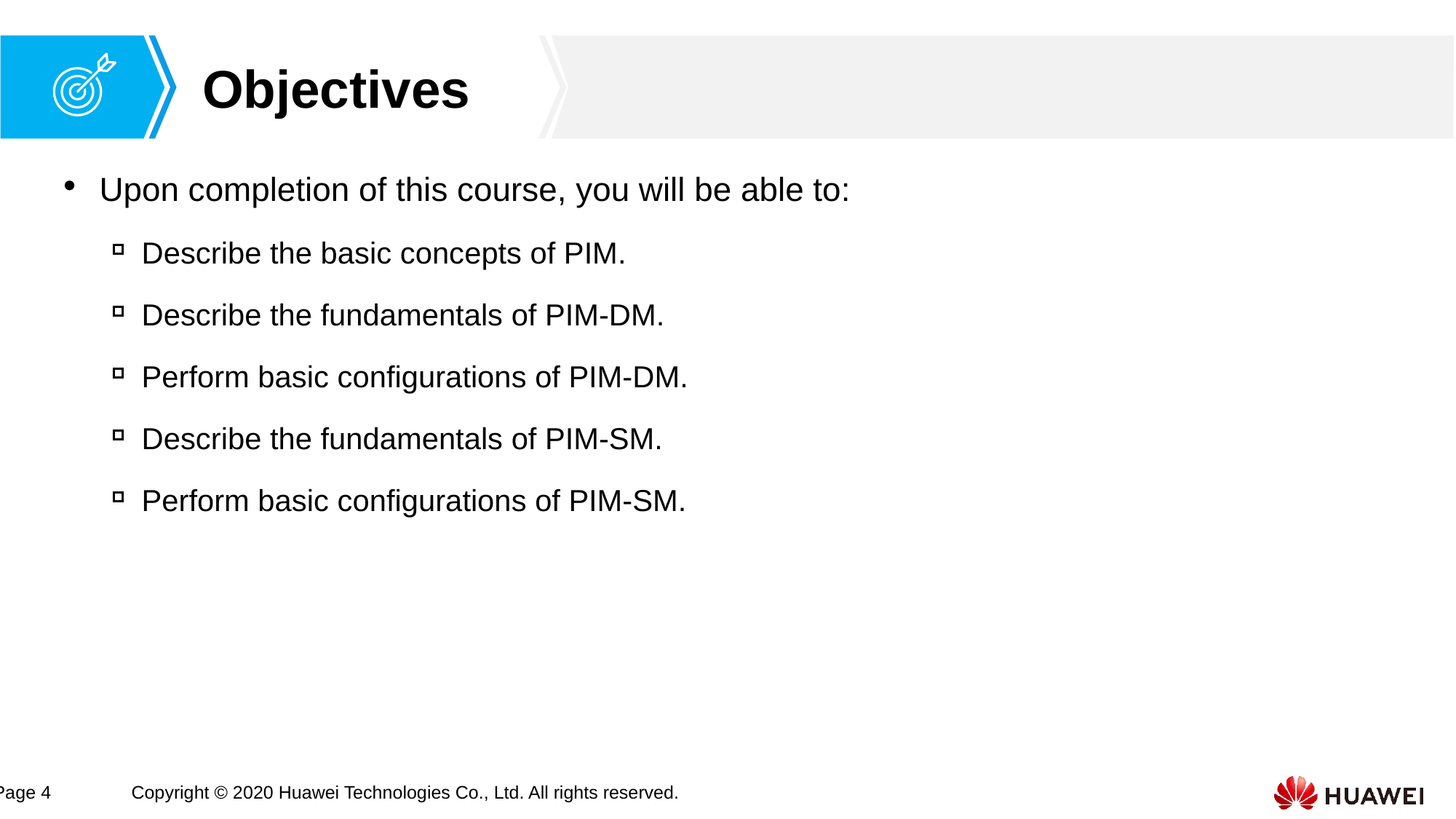

Upon completion of this course, you will be able to:
Describe the basic concepts of PIM.
Describe the fundamentals of PIM-DM.
Perform basic configurations of PIM-DM.
Describe the fundamentals of PIM-SM.
Perform basic configurations of PIM-SM.